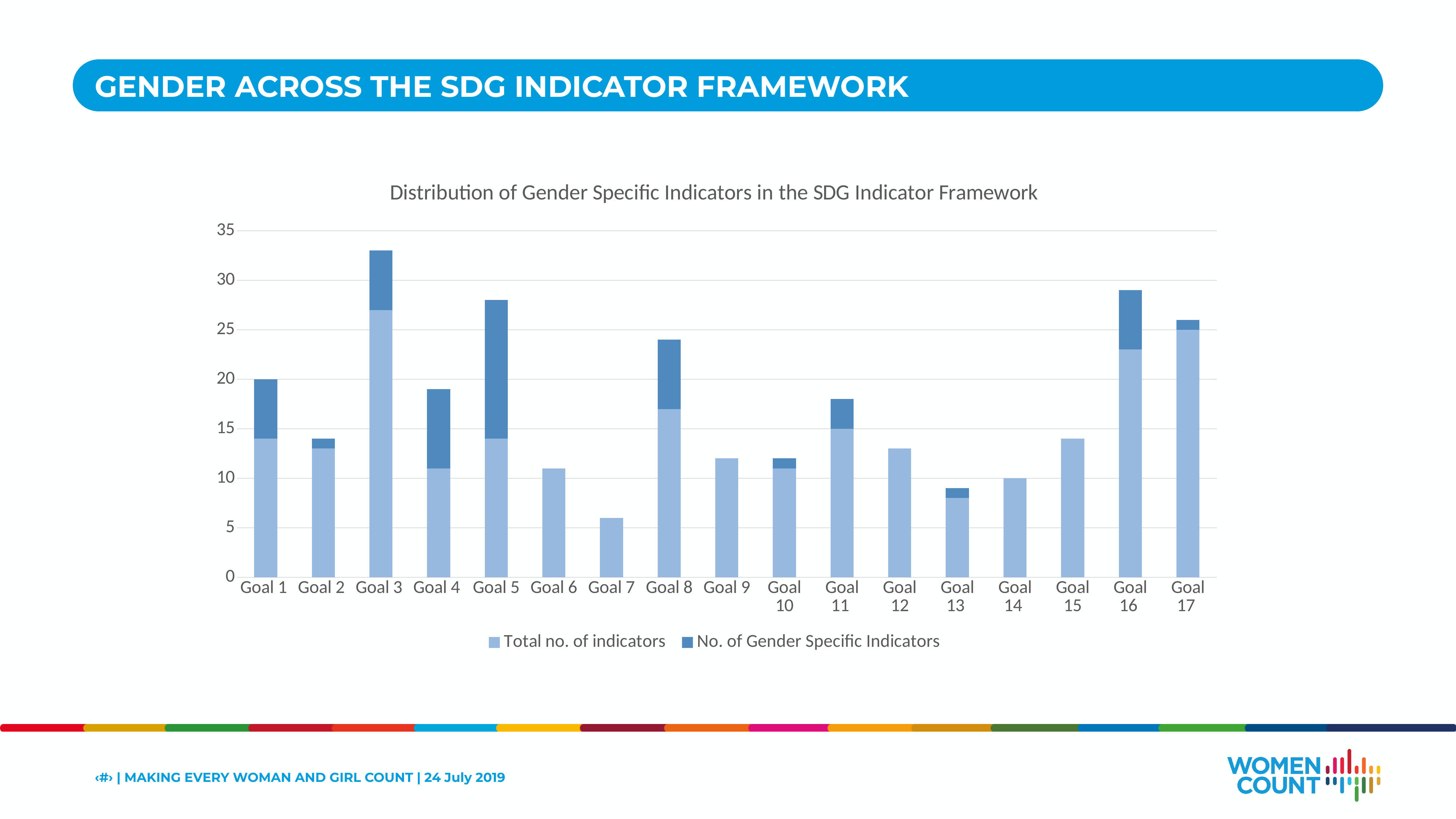

GENDER ACROSS THE SDG INDICATOR FRAMEWORK

### Chart: Distribution of Gender Specific Indicators in the SDG Indicator Framework

| Category | Total no. of indicators  | No. of Gender Specific Indicators  |
|---|---|---|
| Goal 1  | 14.0 | 6.0 |
| Goal 2  | 13.0 | 1.0 |
| Goal 3  | 27.0 | 6.0 |
| Goal 4  | 11.0 | 8.0 |
| Goal 5 | 14.0 | 14.0 |
| Goal 6 | 11.0 | 0.0 |
| Goal 7 | 6.0 | 0.0 |
| Goal 8 | 17.0 | 7.0 |
| Goal 9 | 12.0 | 0.0 |
| Goal 10 | 11.0 | 1.0 |
| Goal 11  | 15.0 | 3.0 |
| Goal 12 | 13.0 | 0.0 |
| Goal 13  | 8.0 | 1.0 |
| Goal 14  | 10.0 | 0.0 |
| Goal 15 | 14.0 | 0.0 |
| Goal 16  | 23.0 | 6.0 |
| Goal 17  | 25.0 | 1.0 |
‹#› | MAKING EVERY WOMAN AND GIRL COUNT | 24 July 2019